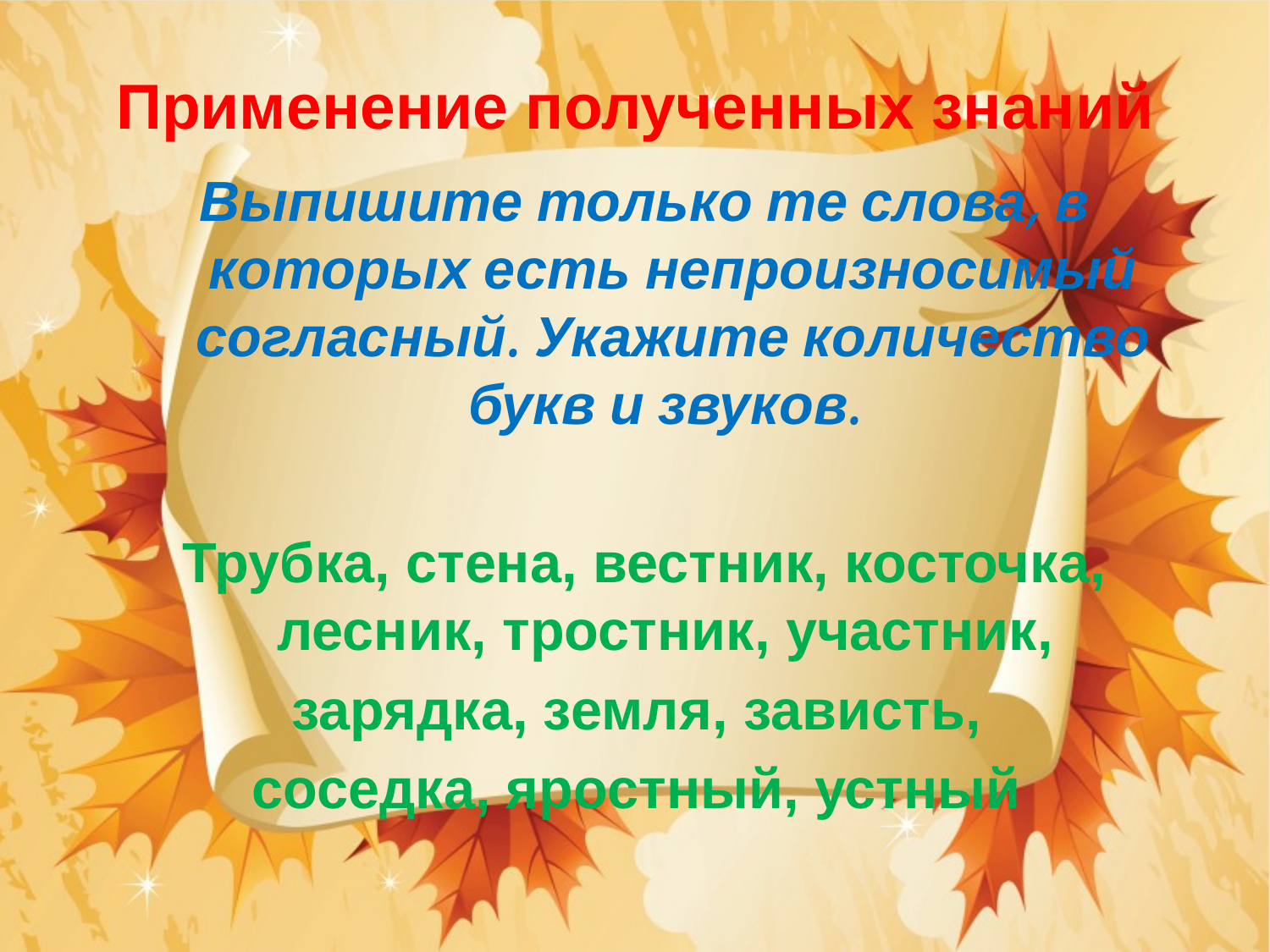

# Применение полученных знаний
Выпишите только те слова, в которых есть непроизносимый согласный. Укажите количество букв и звуков.

Трубка, стена, вестник, косточка, лесник, тростник, участник,
зарядка, земля, зависть,
соседка, яростный, устный